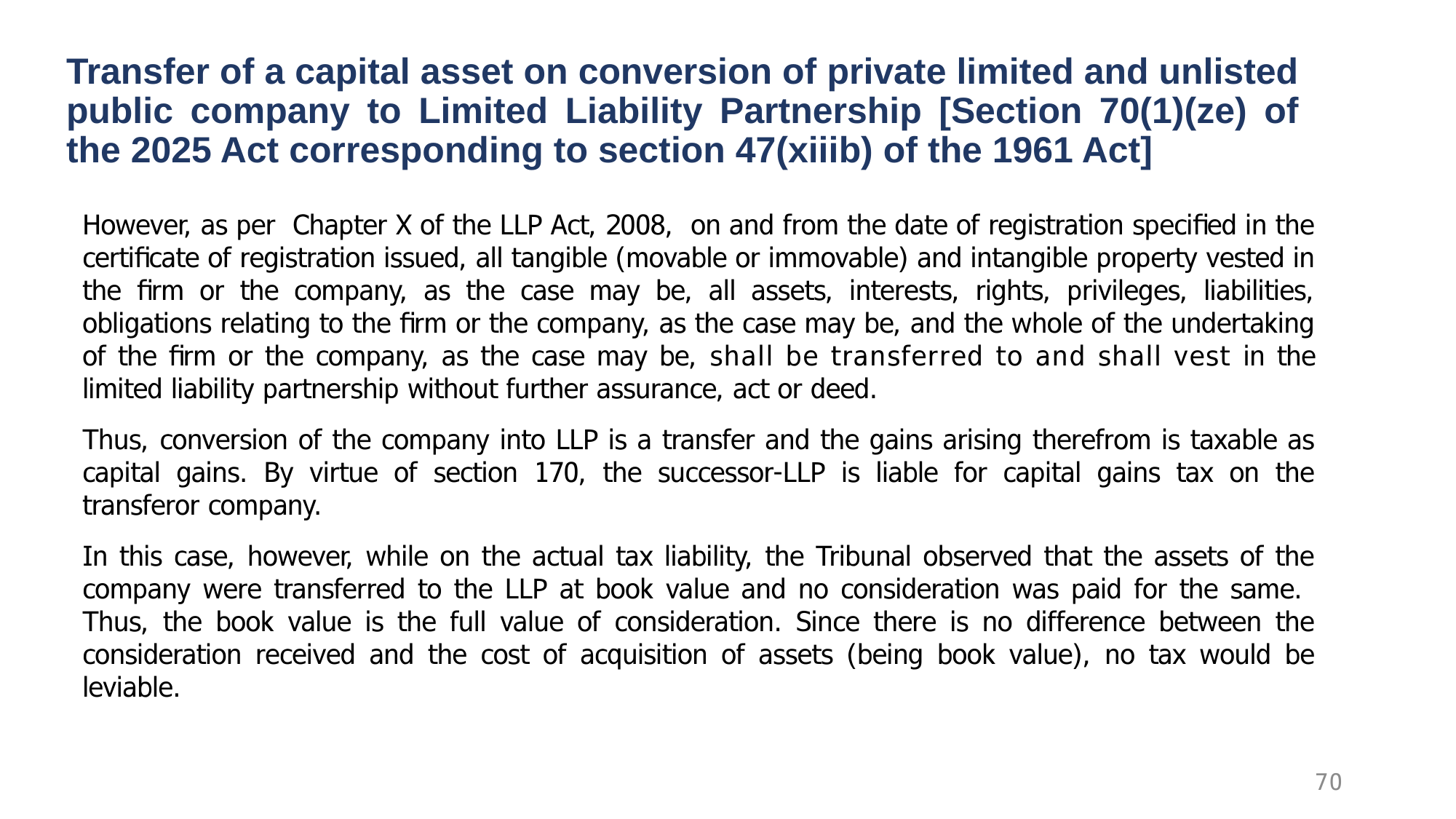

# Transfer of a capital asset on conversion of private limited and unlisted public company to Limited Liability Partnership [Section 70(1)(ze) of the 2025 Act corresponding to section 47(xiiib) of the 1961 Act]
However, as per  Chapter X of the LLP Act, 2008,  on and from the date of registration specified in the certificate of registration issued, all tangible (movable or immovable) and intangible property vested in the firm or the company, as the case may be, all assets, interests, rights, privileges, liabilities, obligations relating to the firm or the company, as the case may be, and the whole of the undertaking of the firm or the company, as the case may be, shall be transferred to and shall vest in the limited liability partnership without further assurance, act or deed.
Thus, conversion of the company into LLP is a transfer and the gains arising therefrom is taxable as capital gains. By virtue of section 170, the successor-LLP is liable for capital gains tax on the transferor company.
In this case, however, while on the actual tax liability, the Tribunal observed that the assets of the company were transferred to the LLP at book value and no consideration was paid for the same.  Thus, the book value is the full value of consideration. Since there is no difference between the consideration received and the cost of acquisition of assets (being book value), no tax would be leviable.

70